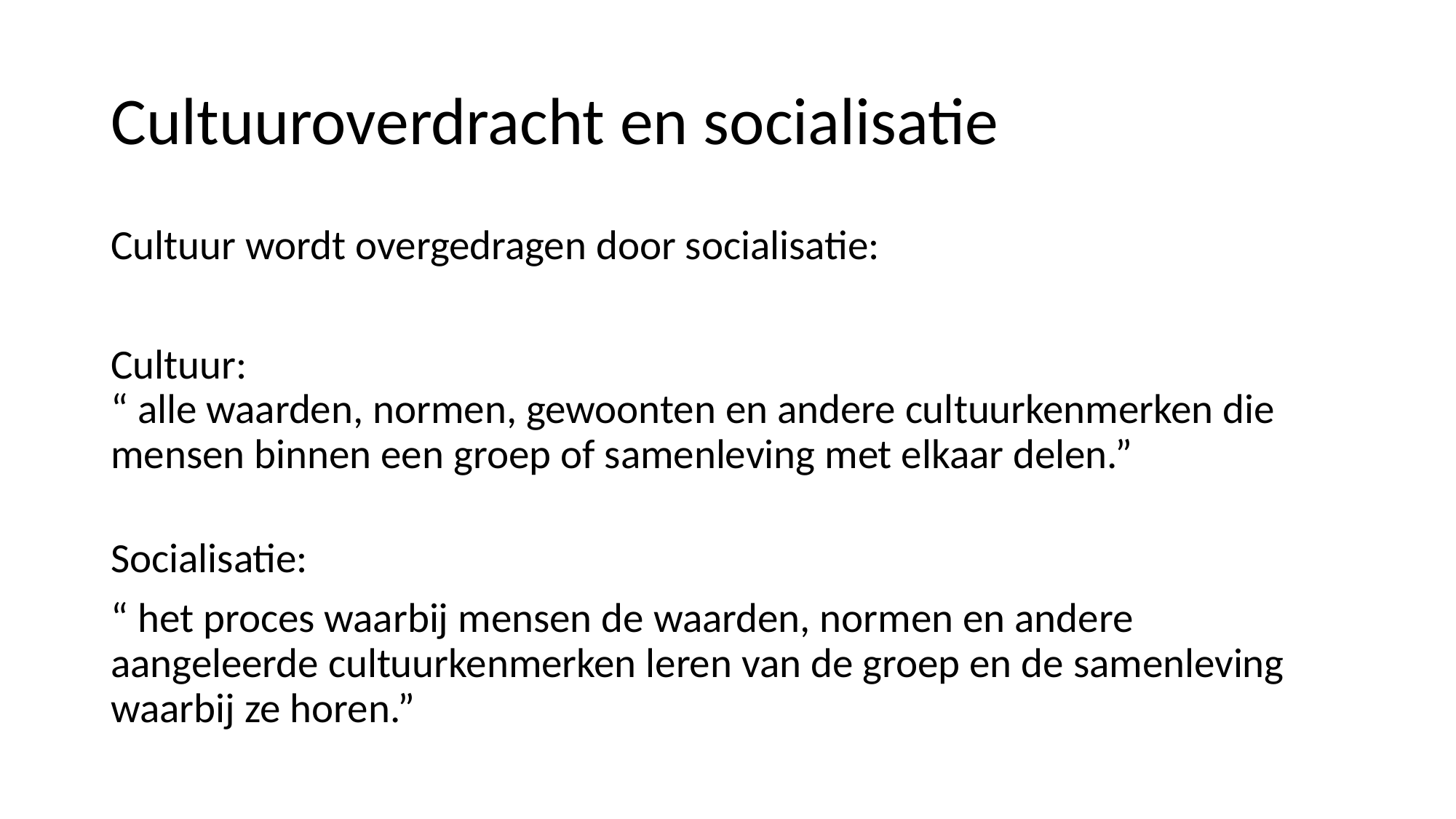

# Cultuuroverdracht en socialisatie
Cultuur wordt overgedragen door socialisatie:

Cultuur:
“ alle waarden, normen, gewoonten en andere cultuurkenmerken die mensen binnen een groep of samenleving met elkaar delen.”
Socialisatie:
“ het proces waarbij mensen de waarden, normen en andere aangeleerde cultuurkenmerken leren van de groep en de samenleving waarbij ze horen.”